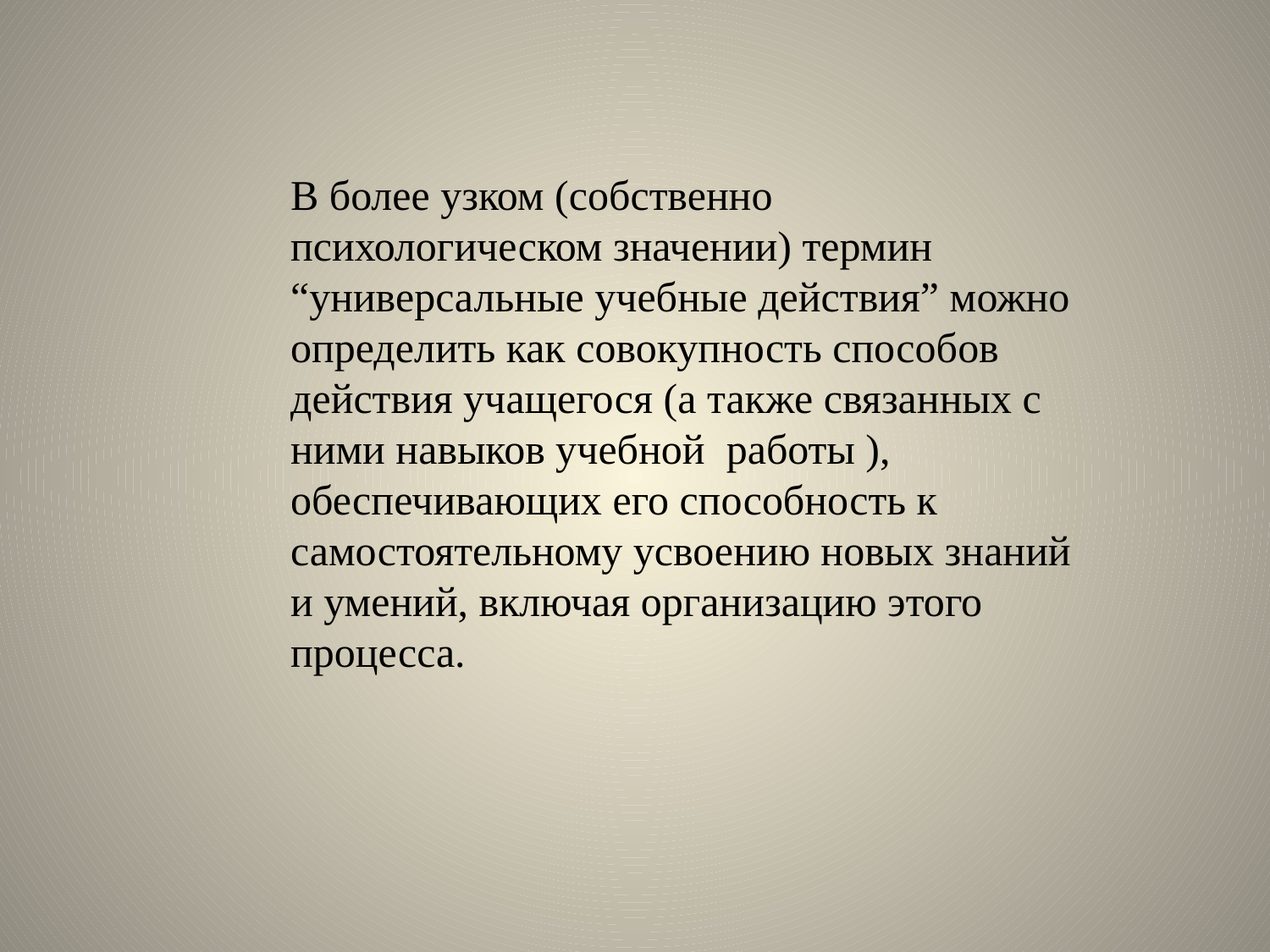

В более узком (собственно психологическом значении) термин “универсальные учебные действия” можно определить как совокупность способов действия учащегося (а также связанных с ними навыков учебной  работы ), обеспечивающих его способность к самостоятельному усвоению новых знаний и умений, включая организацию этого процесса.